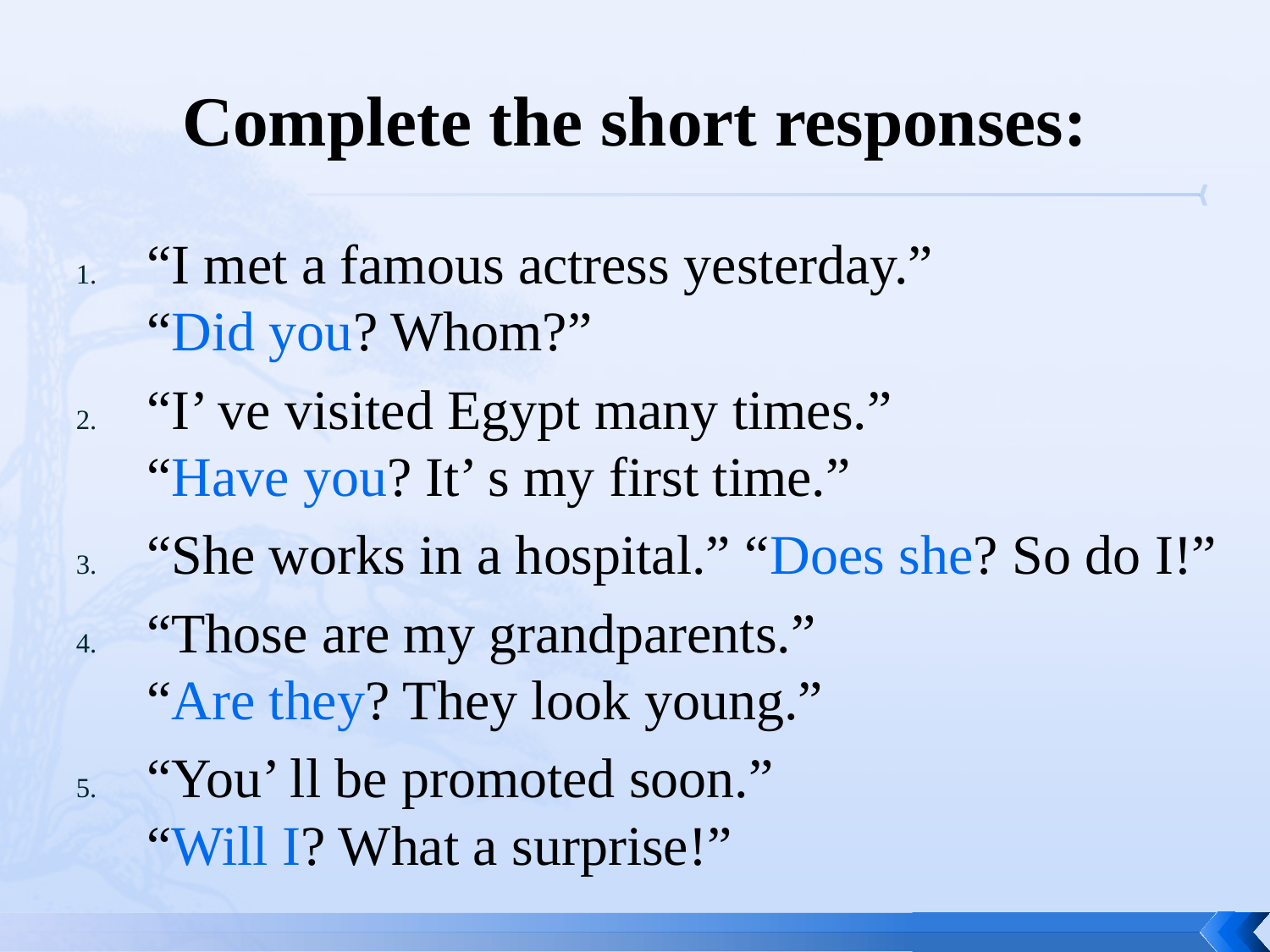

# Complete the short responses:
“I met a famous actress yesterday.”
“Did you? Whom?”
“I’ ve visited Egypt many times.”
“Have you? It’ s my first time.”
“She works in a hospital.” “Does she? So do I!”
“Those are my grandparents.”
“Are they? They look young.”
“You’ ll be promoted soon.”
“Will I? What a surprise!”